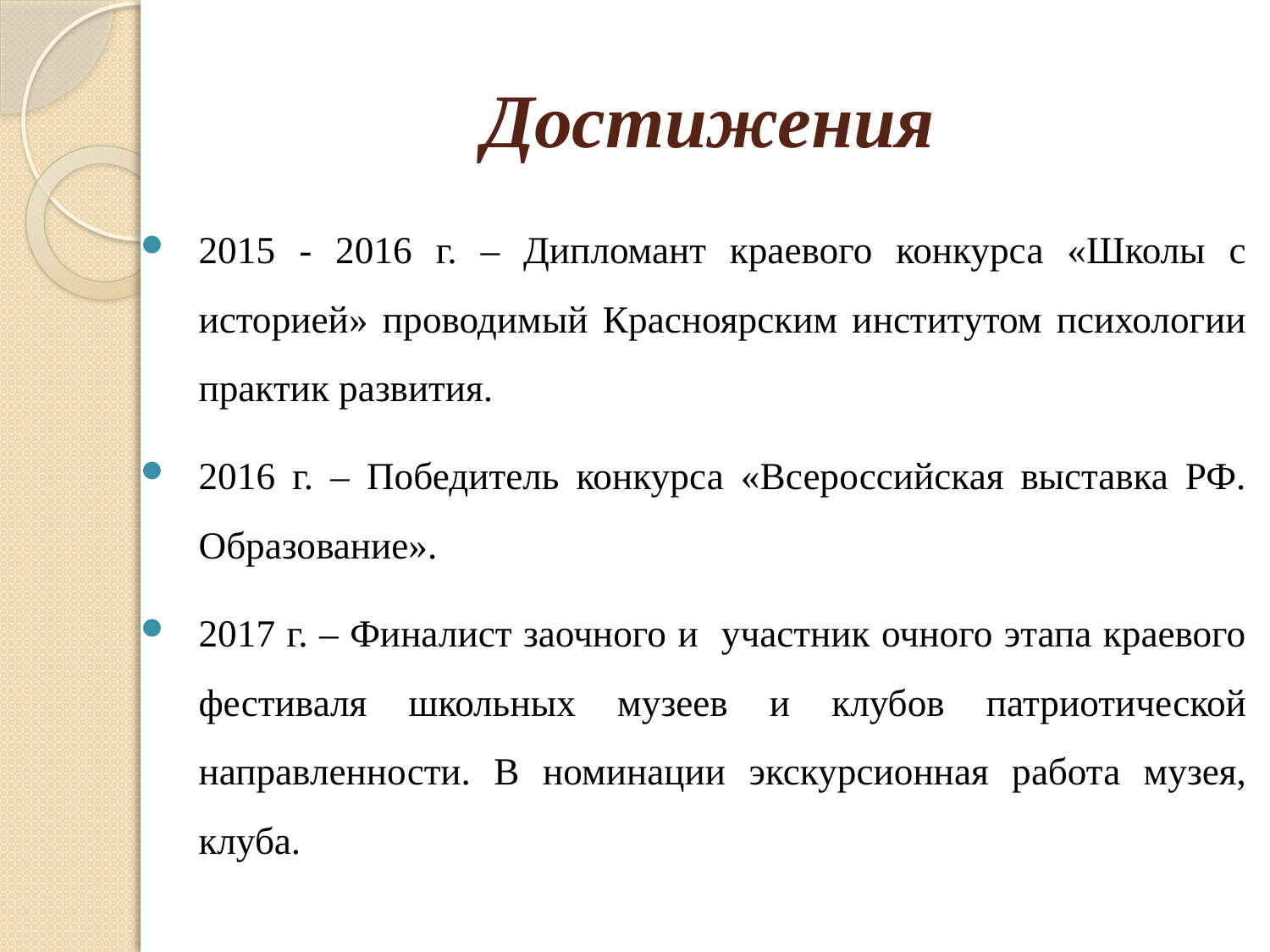

# Достижения
2015 - 2016 г. – Дипломант краевого конкурса «Школы с историей» проводимый Красноярским институтом психологии практик развития.
2016 г. – Победитель конкурса «Всероссийская выставка РФ. Образование».
2017 г. – Финалист заочного и  участник очного этапа краевого фестиваля школьных музеев и клубов патриотической направленности. В номинации экскурсионная работа музея, клуба.